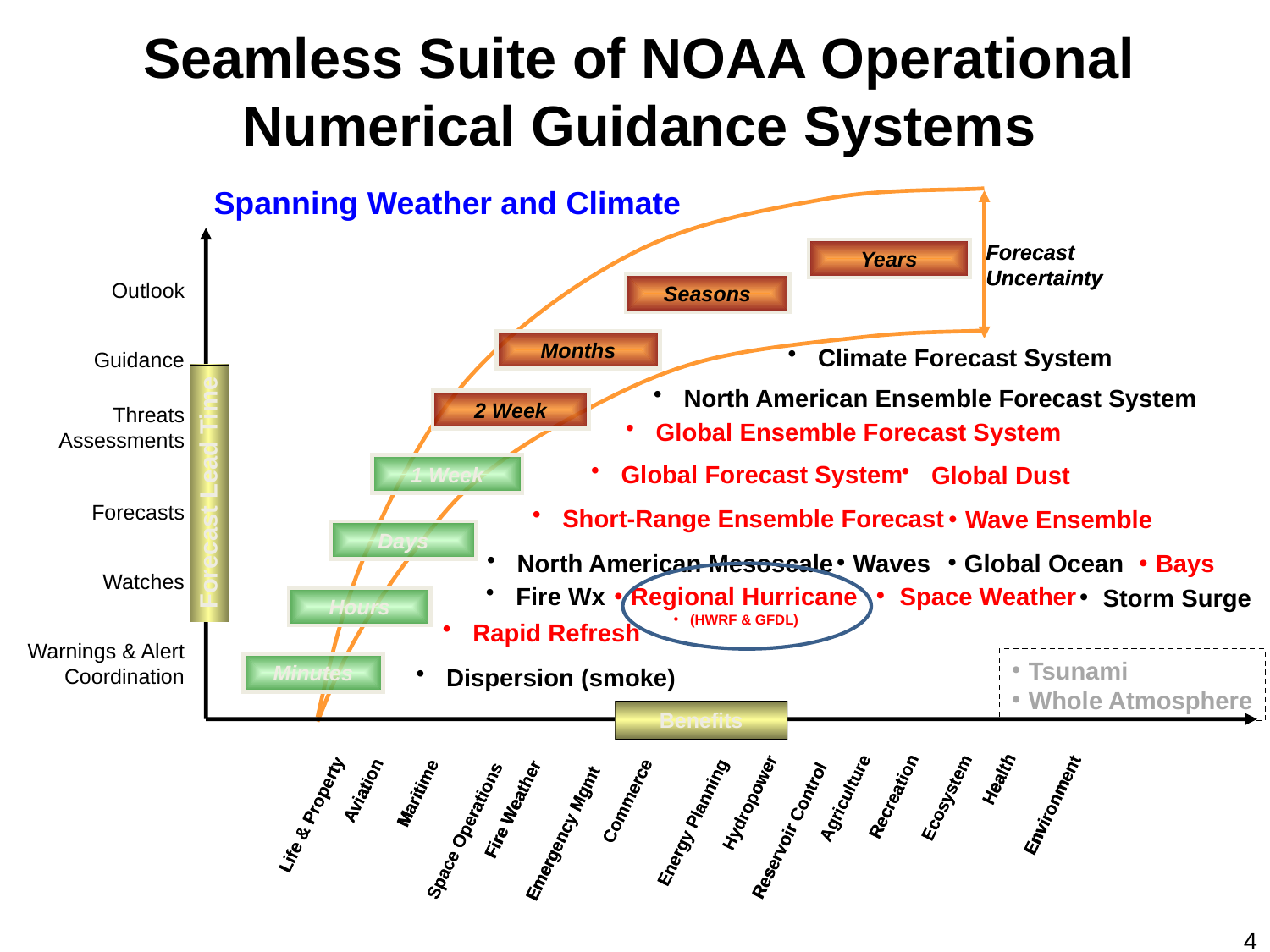

Seamless Suite of NOAA Operational Numerical Guidance Systems
Spanning Weather and Climate

Forecast Lead Time
Outlook
Guidance
Threats Assessments
Forecasts
Watches
Warnings & Alert Coordination
Forecast
Uncertainty
Years
Seasons

Months
Climate Forecast System
North American Ensemble Forecast System
2 Week
Global Ensemble Forecast System
Global Forecast System
Global Dust
1 Week
Short-Range Ensemble Forecast
Wave Ensemble
Days
Waves
Global Ocean
North American Mesoscale
Bays

 Space Weather
Fire Wx
Regional Hurricane
(HWRF & GFDL)
 Storm Surge
Hours
Rapid Refresh
Tsunami
Whole Atmosphere
Minutes
Dispersion (smoke)
Benefits

Health
Aviation
Recreation
Ecosystem
Agriculture
Commerce
Hydropower
Environment
Maritime
Fire Weather
Life & Property
Energy Planning
Reservoir Control
Emergency Mgmt
Space Operations
4